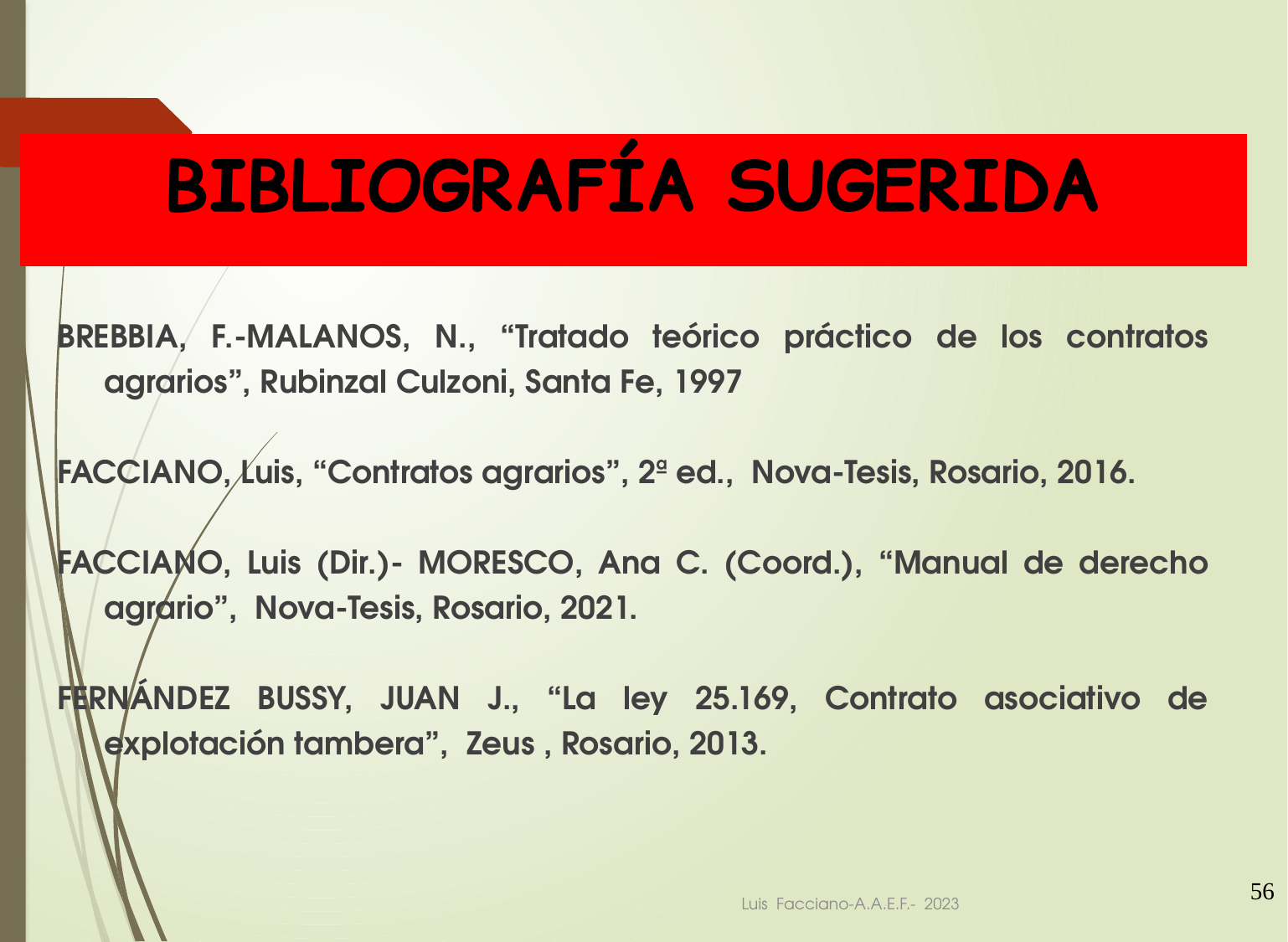

# BIBLIOGRAFÍA SUGERIDA
BREBBIA, F.-MALANOS, N., “Tratado teórico práctico de los contratos agrarios”, Rubinzal Culzoni, Santa Fe, 1997

FACCIANO, Luis, “Contratos agrarios”, 2ª ed.,  Nova-Tesis, Rosario, 2016.

FACCIANO, Luis (Dir.)- MORESCO, Ana C. (Coord.), “Manual de derecho agrario”,  Nova-Tesis, Rosario, 2021.

FERNÁNDEZ BUSSY, JUAN J., “La ley 25.169, Contrato asociativo de explotación tambera”,  Zeus , Rosario, 2013.

Luis  Facciano-A.A.E.F.-  2023
56